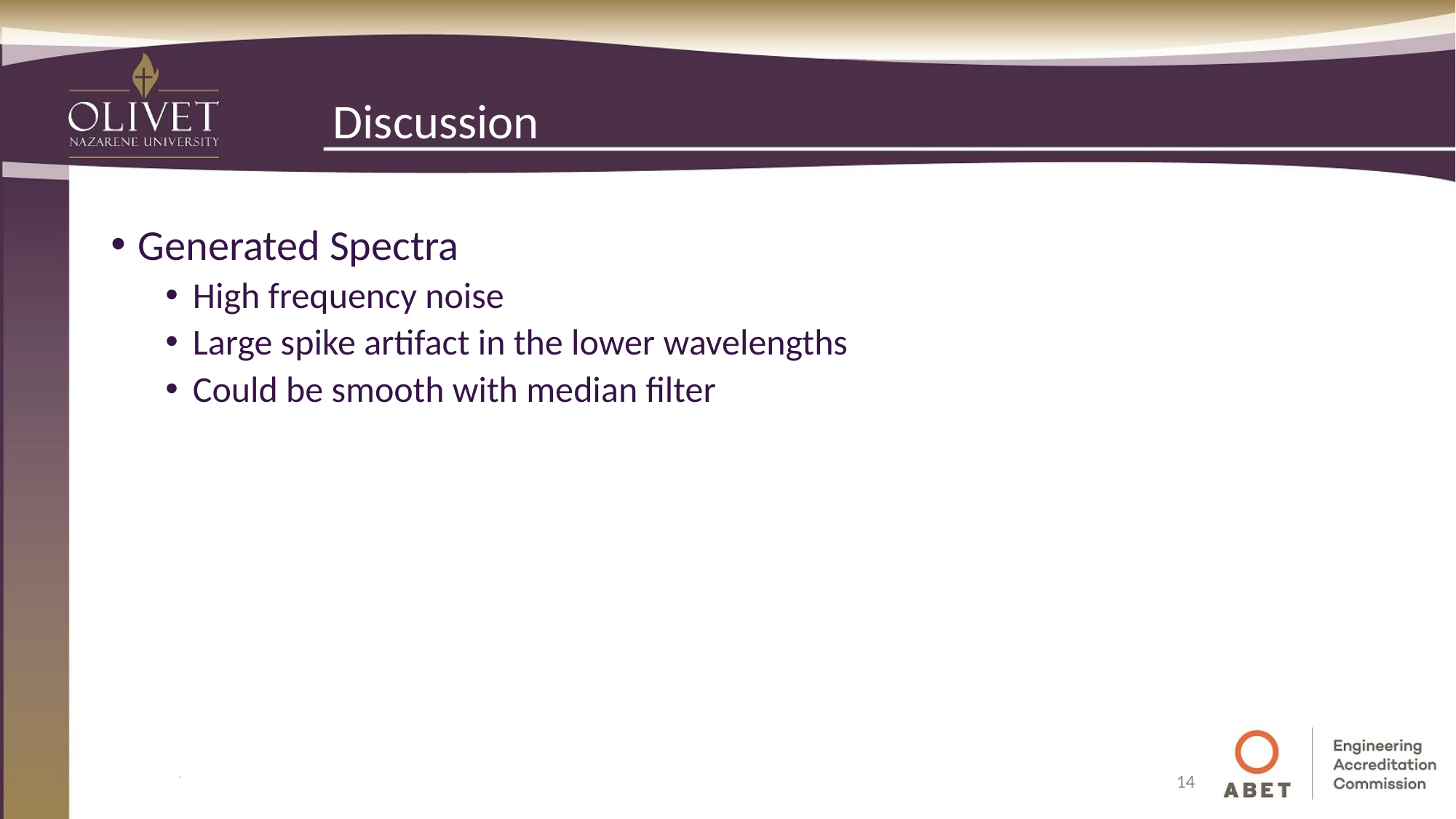

# Discussion
Generated Spectra
High frequency noise
Large spike artifact in the lower wavelengths
Could be smooth with median filter
14